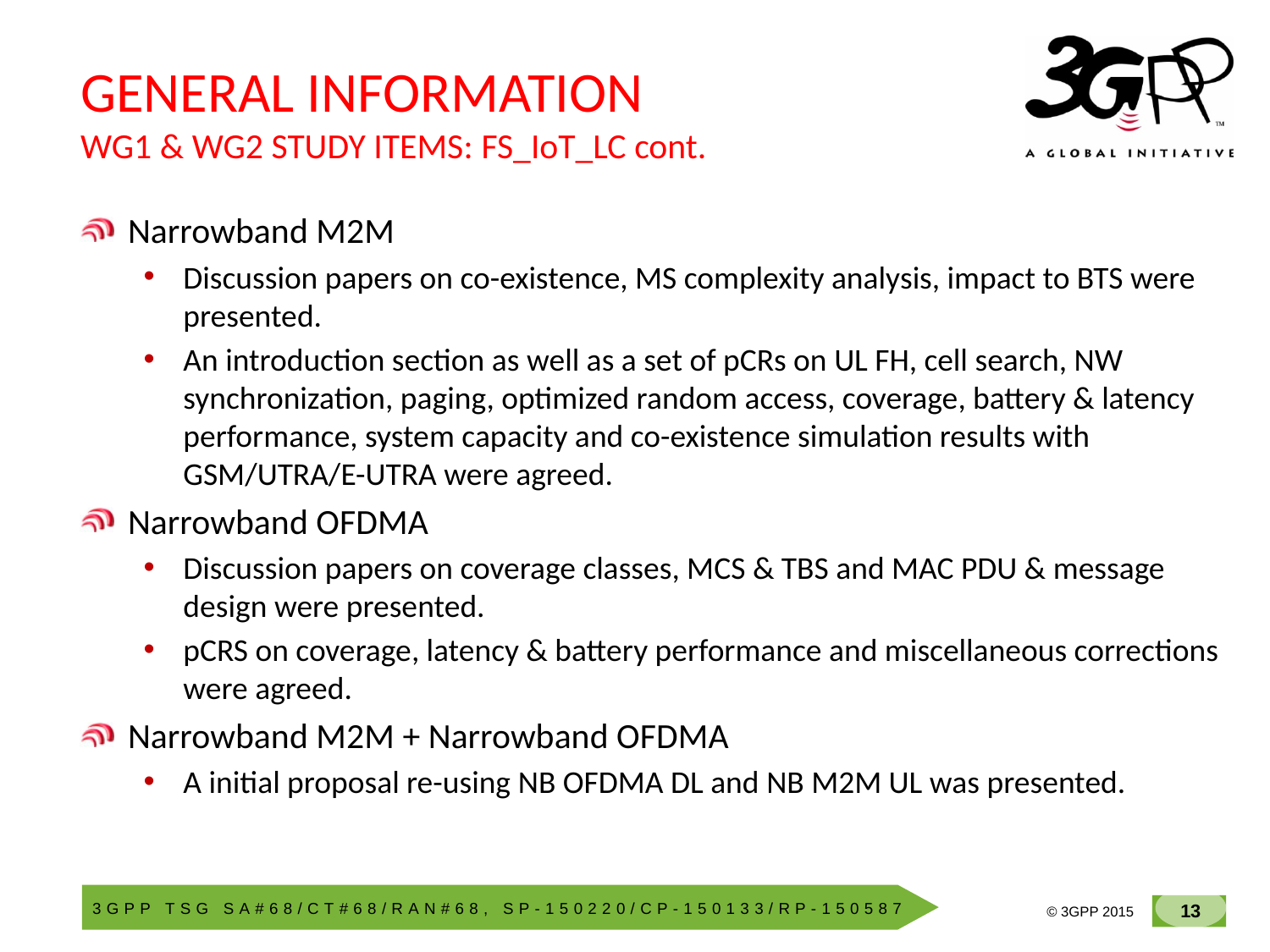

# GENERAL INFORMATION WG1 & WG2 STUDY ITEMS: FS_IoT_LC cont.
Narrowband M2M
Discussion papers on co-existence, MS complexity analysis, impact to BTS were presented.
An introduction section as well as a set of pCRs on UL FH, cell search, NW synchronization, paging, optimized random access, coverage, battery & latency performance, system capacity and co-existence simulation results with GSM/UTRA/E-UTRA were agreed.
Narrowband OFDMA
Discussion papers on coverage classes, MCS & TBS and MAC PDU & message design were presented.
pCRS on coverage, latency & battery performance and miscellaneous corrections were agreed.
Narrowband M2M + Narrowband OFDMA
A initial proposal re-using NB OFDMA DL and NB M2M UL was presented.